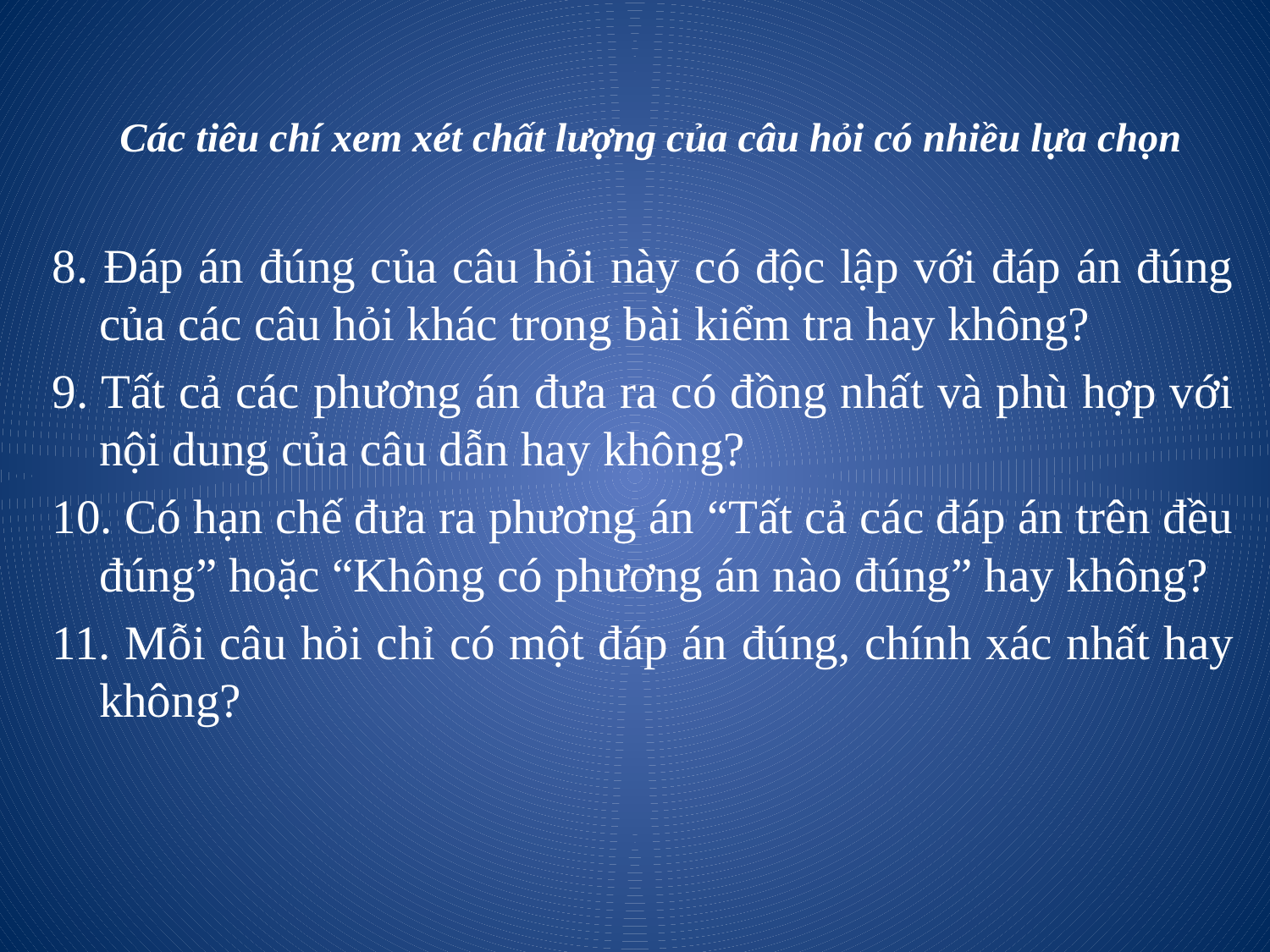

# Các tiêu chí xem xét chất lượng của câu hỏi có nhiều lựa chọn
8. Đáp án đúng của câu hỏi này có độc lập với đáp án đúng của các câu hỏi khác trong bài kiểm tra hay không?
9. Tất cả các phương án đưa ra có đồng nhất và phù hợp với nội dung của câu dẫn hay không?
10. Có hạn chế đưa ra phương án “Tất cả các đáp án trên đều đúng” hoặc “Không có phương án nào đúng” hay không?
11. Mỗi câu hỏi chỉ có một đáp án đúng, chính xác nhất hay không?